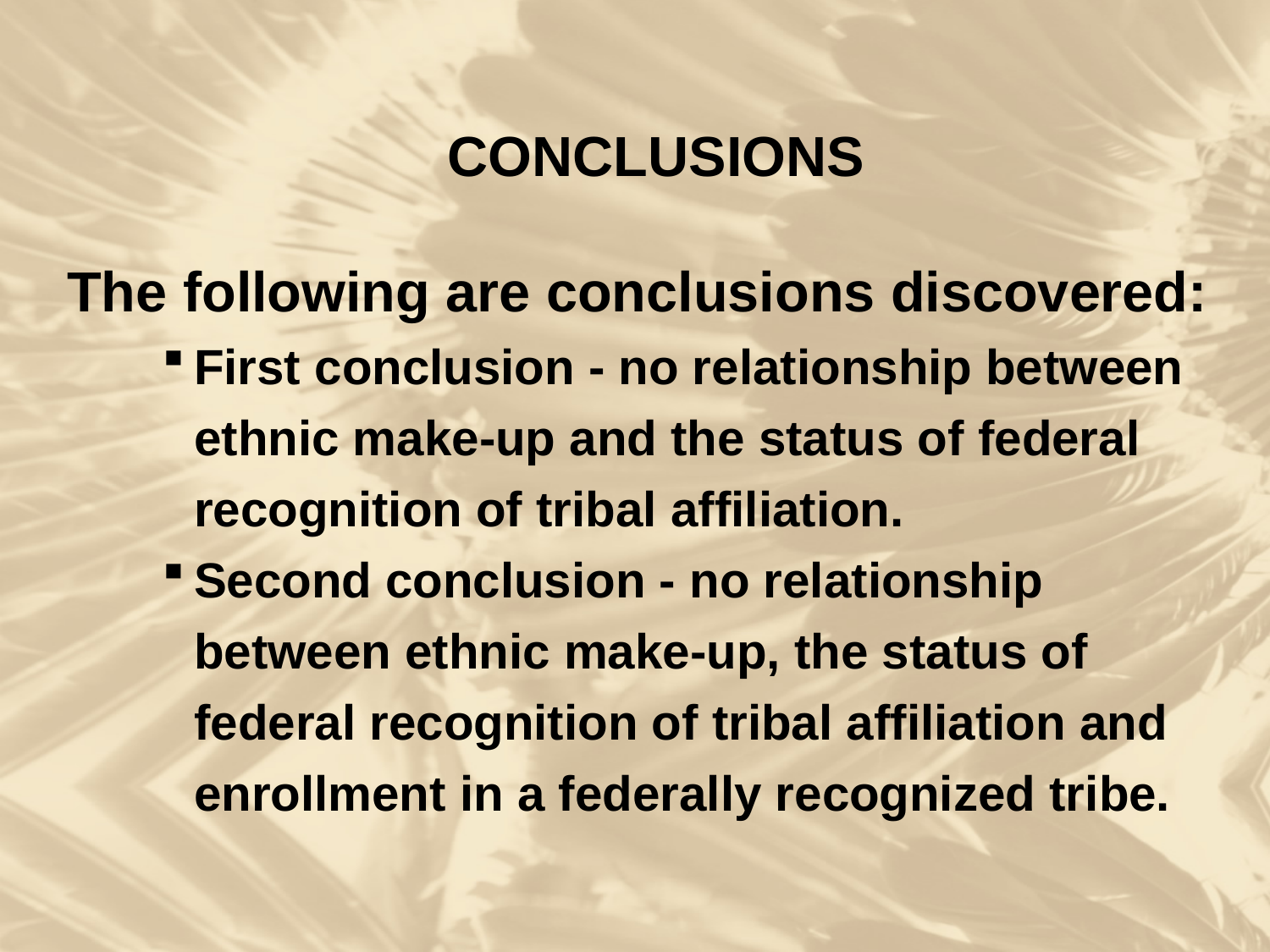

CONCLUSIONS

The following are conclusions discovered:
First conclusion - no relationship between ethnic make-up and the status of federal recognition of tribal affiliation.
Second conclusion - no relationship between ethnic make-up, the status of federal recognition of tribal affiliation and enrollment in a federally recognized tribe.